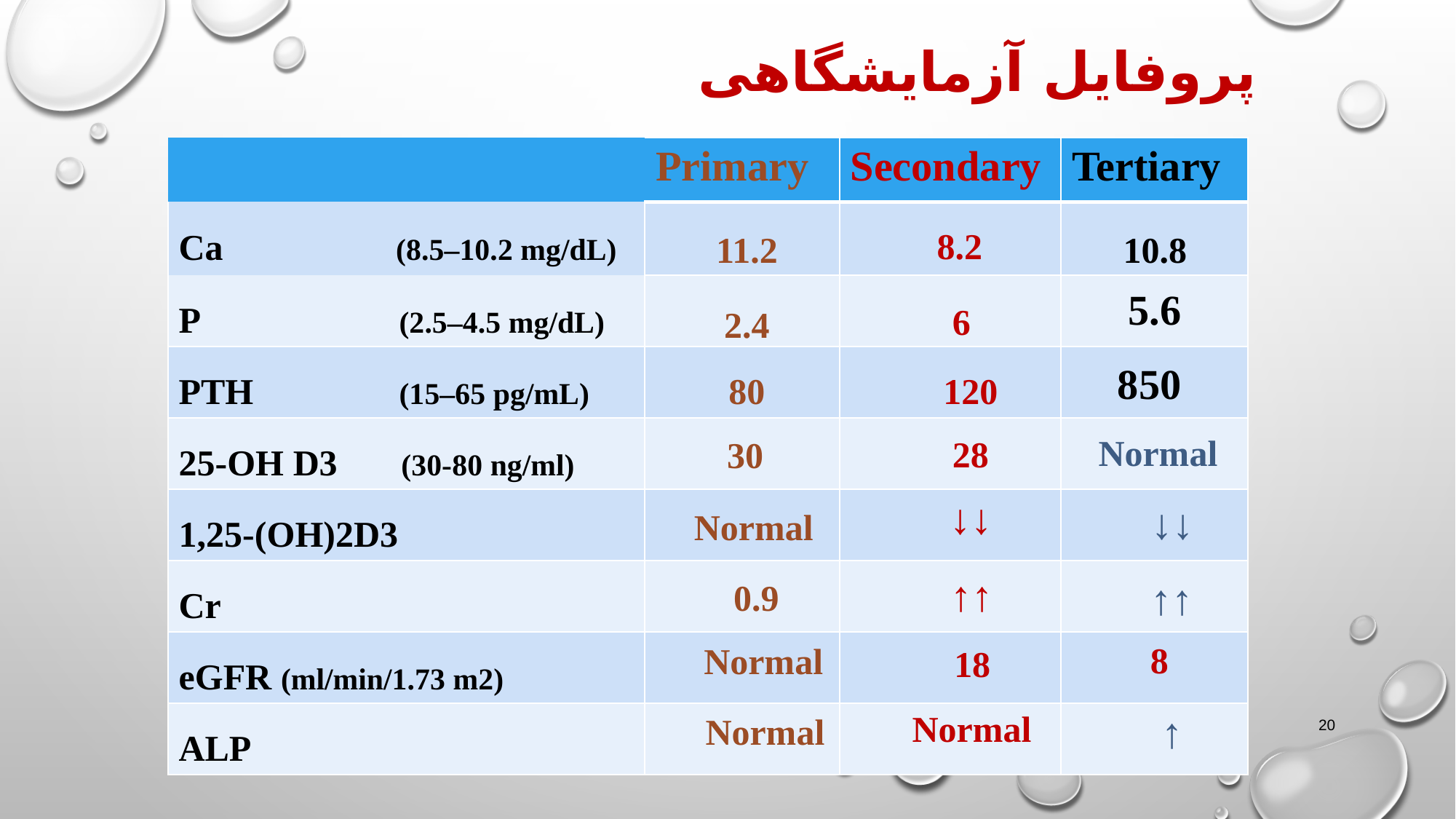

پروفایل آزمایشگاهی
|  | Primary | Secondary | Tertiary |
| --- | --- | --- | --- |
| Ca (8.5–10.2 mg/dL) |  |  |  |
| P (2.5–4.5 mg/dL) |  |  |  |
| PTH (15–65 pg/mL) |  |  |  |
| 25-OH D3 (30-80 ng/ml) |  |  |  |
| 1,25-(OH)2D3 |  |  |  |
| Cr |  |  |  |
| eGFR (ml/min/1.73 m2) |  |  |  |
| ALP |  |  |  |
8.2
11.2
10.8
5.6
6
2.4
850
80
120
Normal
28
30
↓↓
↓↓
Normal
↑↑
↑↑
0.9
8
Normal
18
↑
Normal
20
Normal